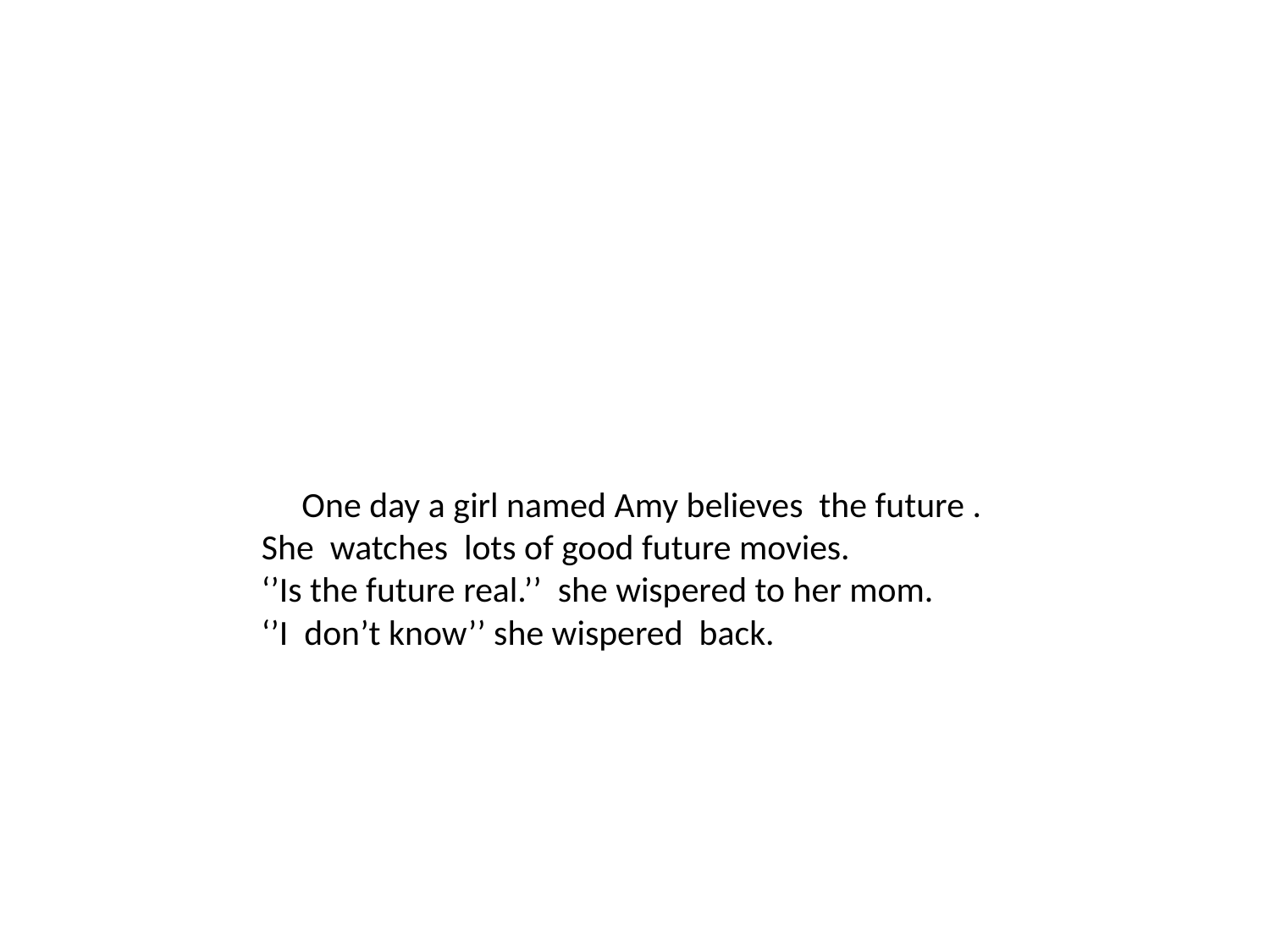

One day a girl named Amy believes  the future .  She  watches  lots of good future movies.
‘’Is the future real.’’  she wispered to her mom.
‘’I  don’t know’’ she wispered  back.